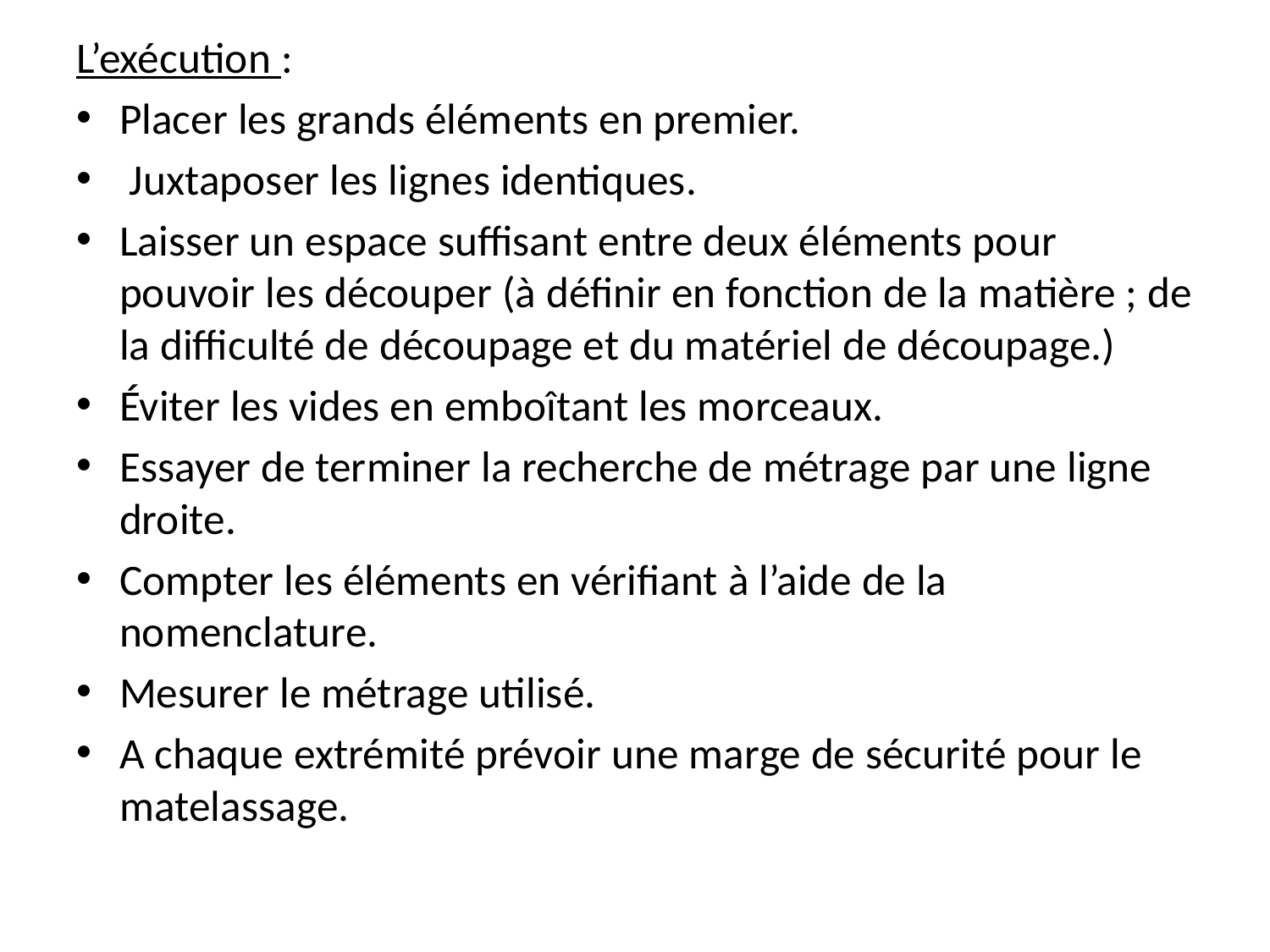

L’exécution :
Placer les grands éléments en premier.
 Juxtaposer les lignes identiques.
Laisser un espace suffisant entre deux éléments pour pouvoir les découper (à définir en fonction de la matière ; de la difficulté de découpage et du matériel de découpage.)
Éviter les vides en emboîtant les morceaux.
Essayer de terminer la recherche de métrage par une ligne droite.
Compter les éléments en vérifiant à l’aide de la nomenclature.
Mesurer le métrage utilisé.
A chaque extrémité prévoir une marge de sécurité pour le matelassage.